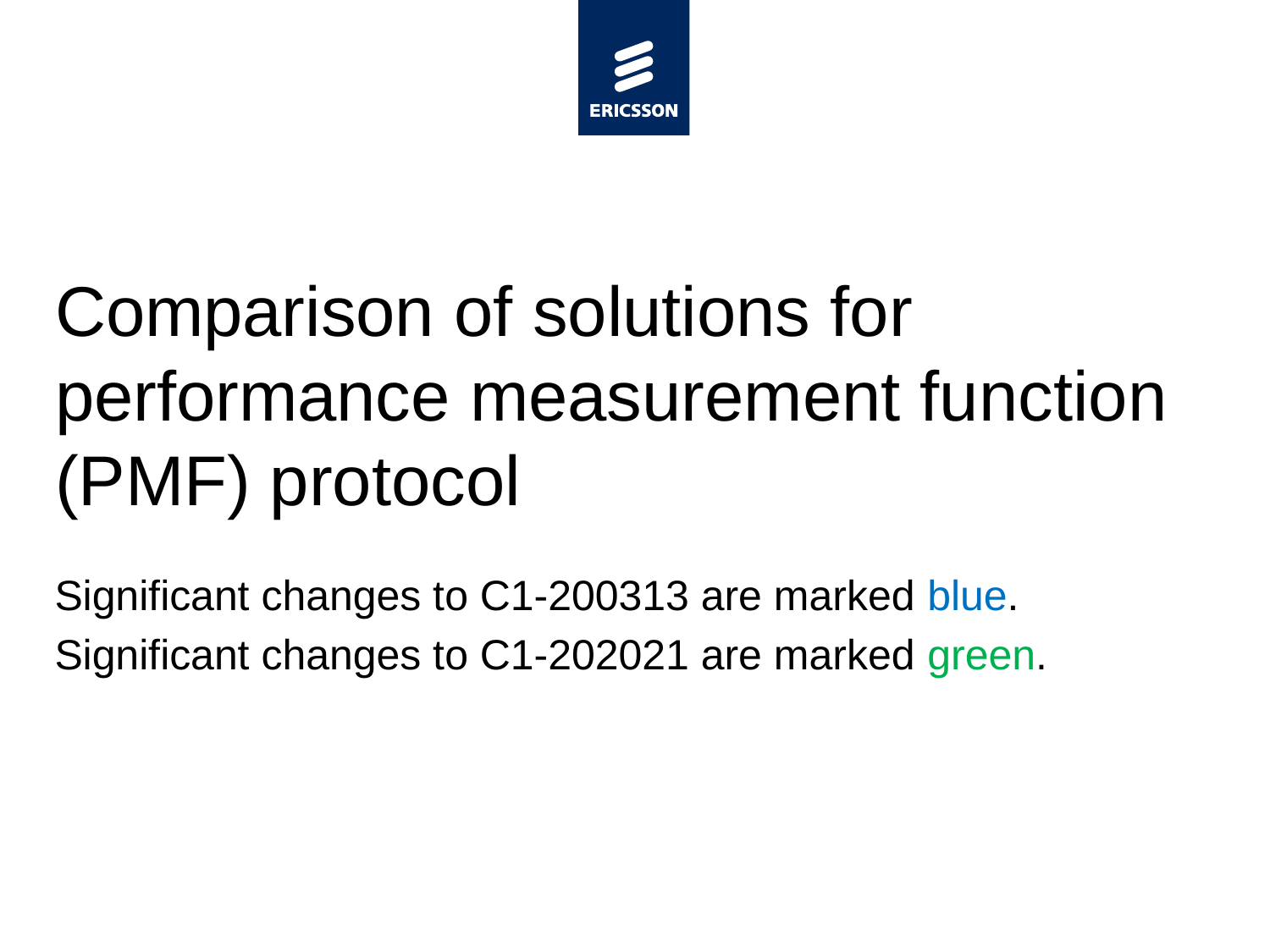

# Comparison of solutions for performance measurement function (PMF) protocol
Significant changes to C1-200313 are marked blue.
Significant changes to C1-202021 are marked green.